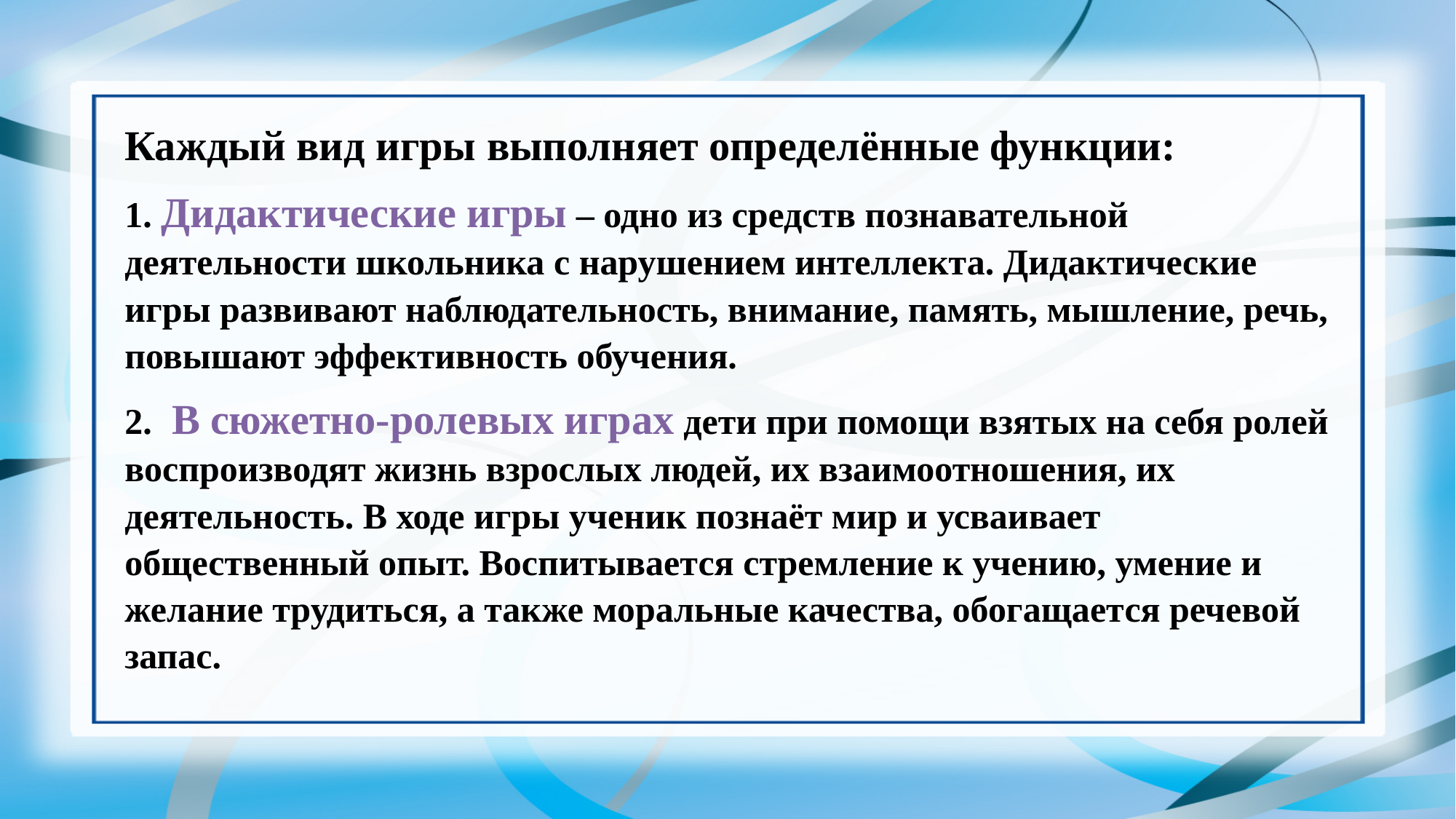

Каждый вид игры выполняет определённые функции:
1. Дидактические игры – одно из средств познавательной деятельности школьника с нарушением интеллекта. Дидактические игры развивают наблюдательность, внимание, память, мышление, речь, повышают эффективность обучения.
2.  В сюжетно-ролевых играх дети при помощи взятых на себя ролей воспроизводят жизнь взрослых людей, их взаимоотношения, их деятельность. В ходе игры ученик познаёт мир и усваивает общественный опыт. Воспитывается стремление к учению, умение и желание трудиться, а также моральные качества, обогащается речевой запас.